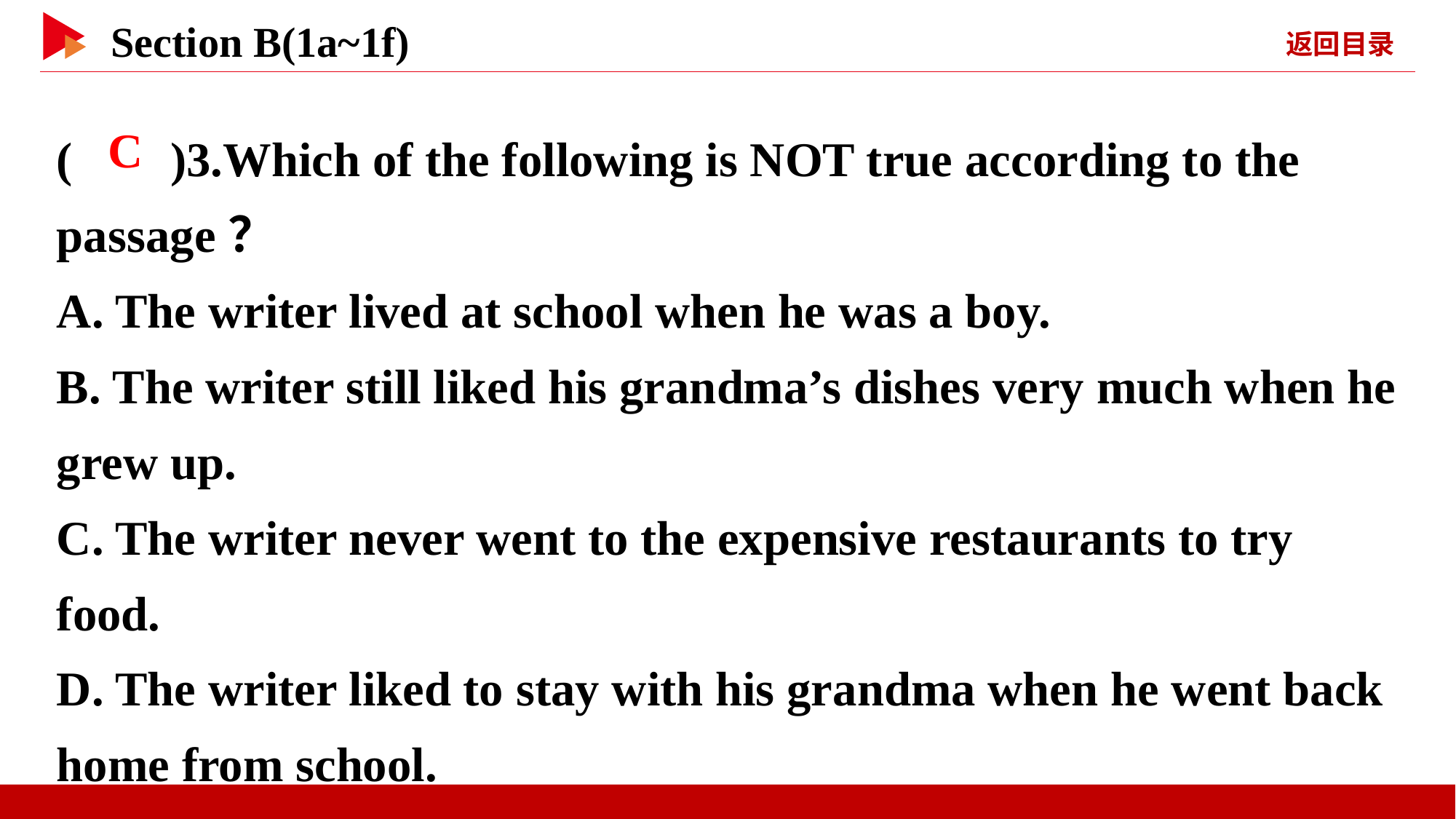

(        )3.Which of the following is NOT true according to the passage？
A. The writer lived at school when he was a boy.
B. The writer still liked his grandma’s dishes very much when he grew up.
C. The writer never went to the expensive restaurants to try food.
D. The writer liked to stay with his grandma when he went back home from school.
   C